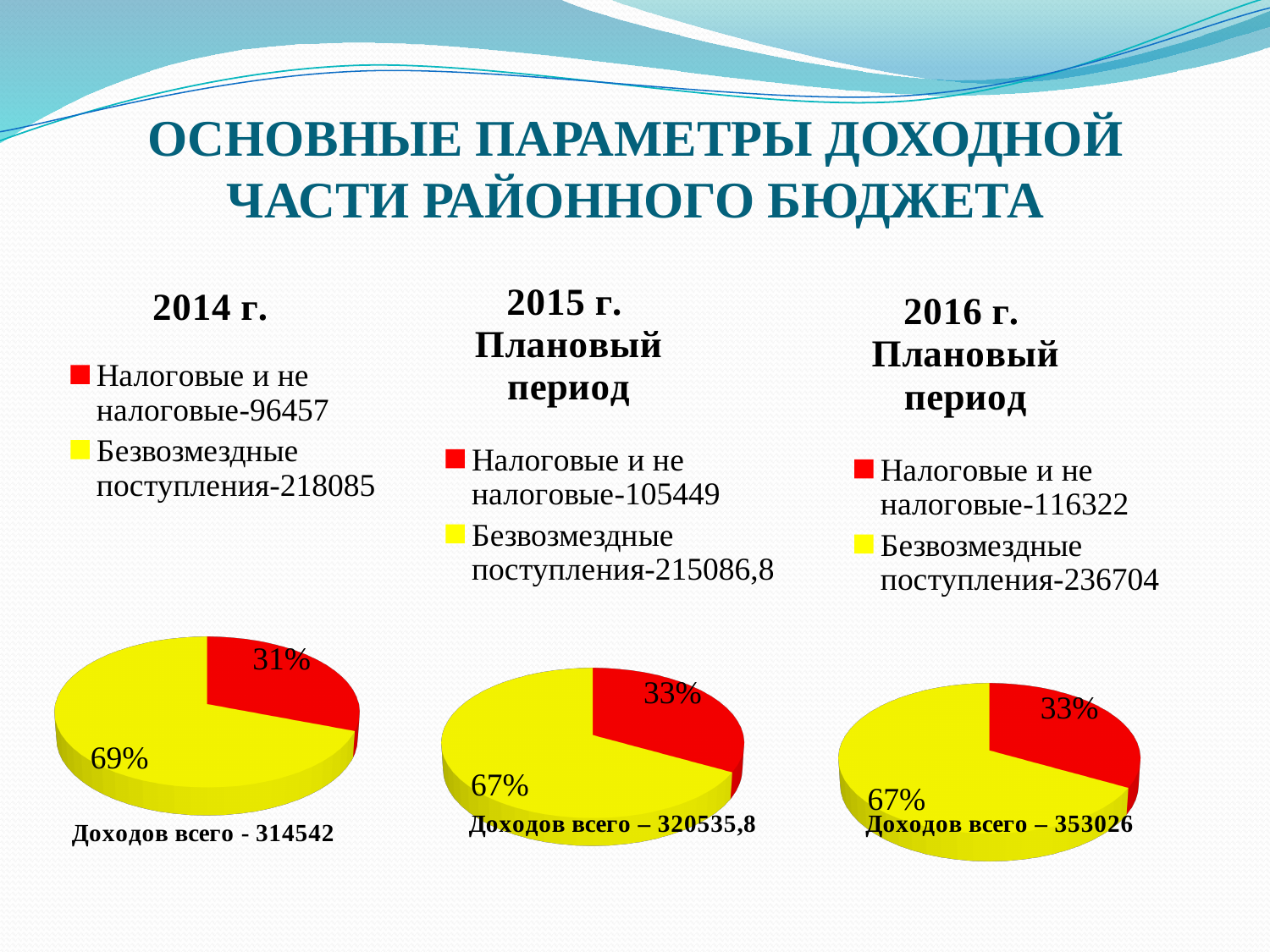

# ОСНОВНЫЕ ПАРАМЕТРЫ ДОХОДНОЙ ЧАСТИ РАЙОННОГО БЮДЖЕТА

[unsupported chart]

[unsupported chart]

[unsupported chart]